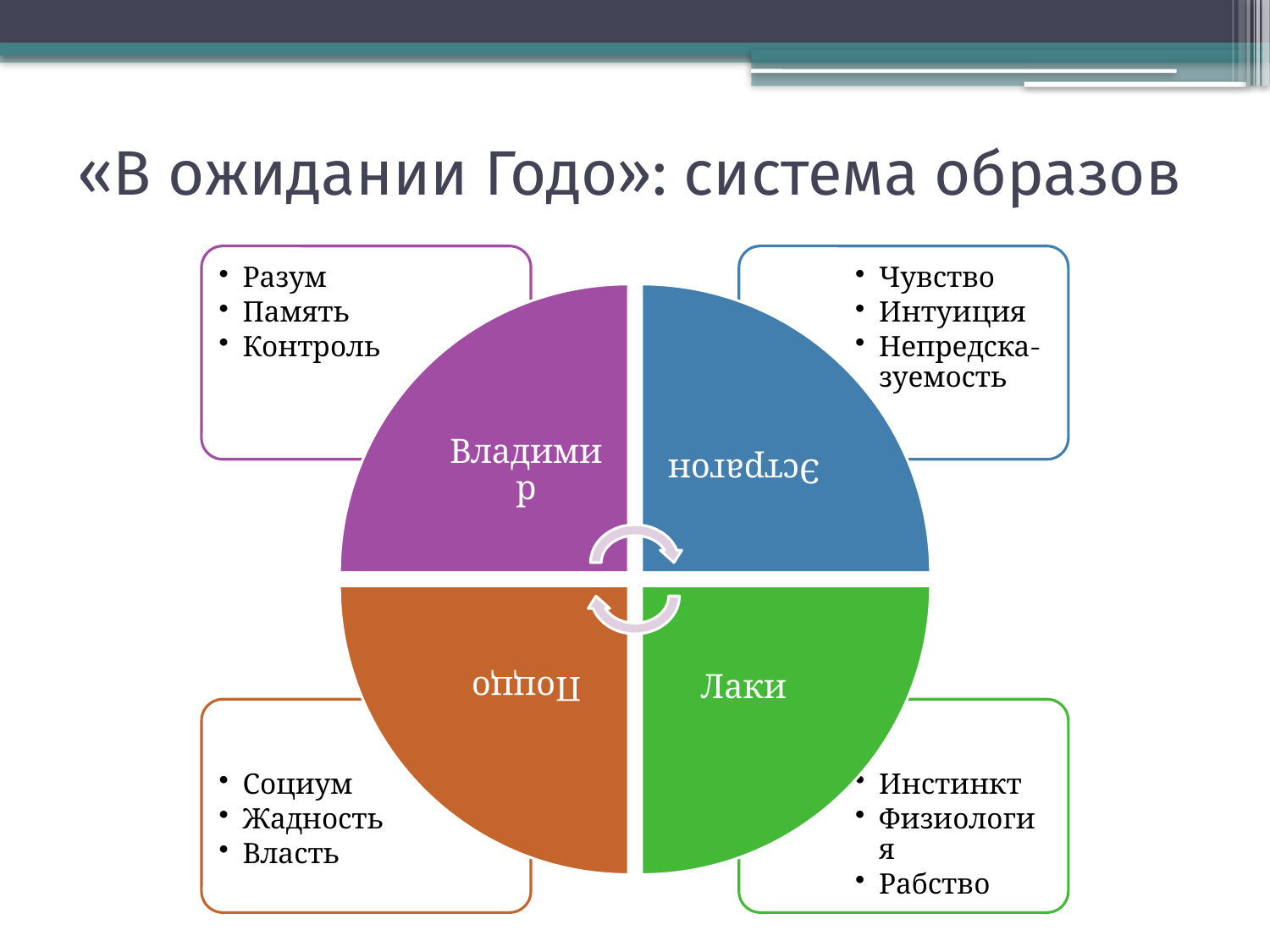

# «В ожидании Годо»: система образов
Инстинкт
Физиология
Рабство
Социум
Жадность
Власть
Чувство
Интуиция
Непредска-зуемость
Разум
Память
Контроль
Владимир
Эстрагон
Лаки
Поццо